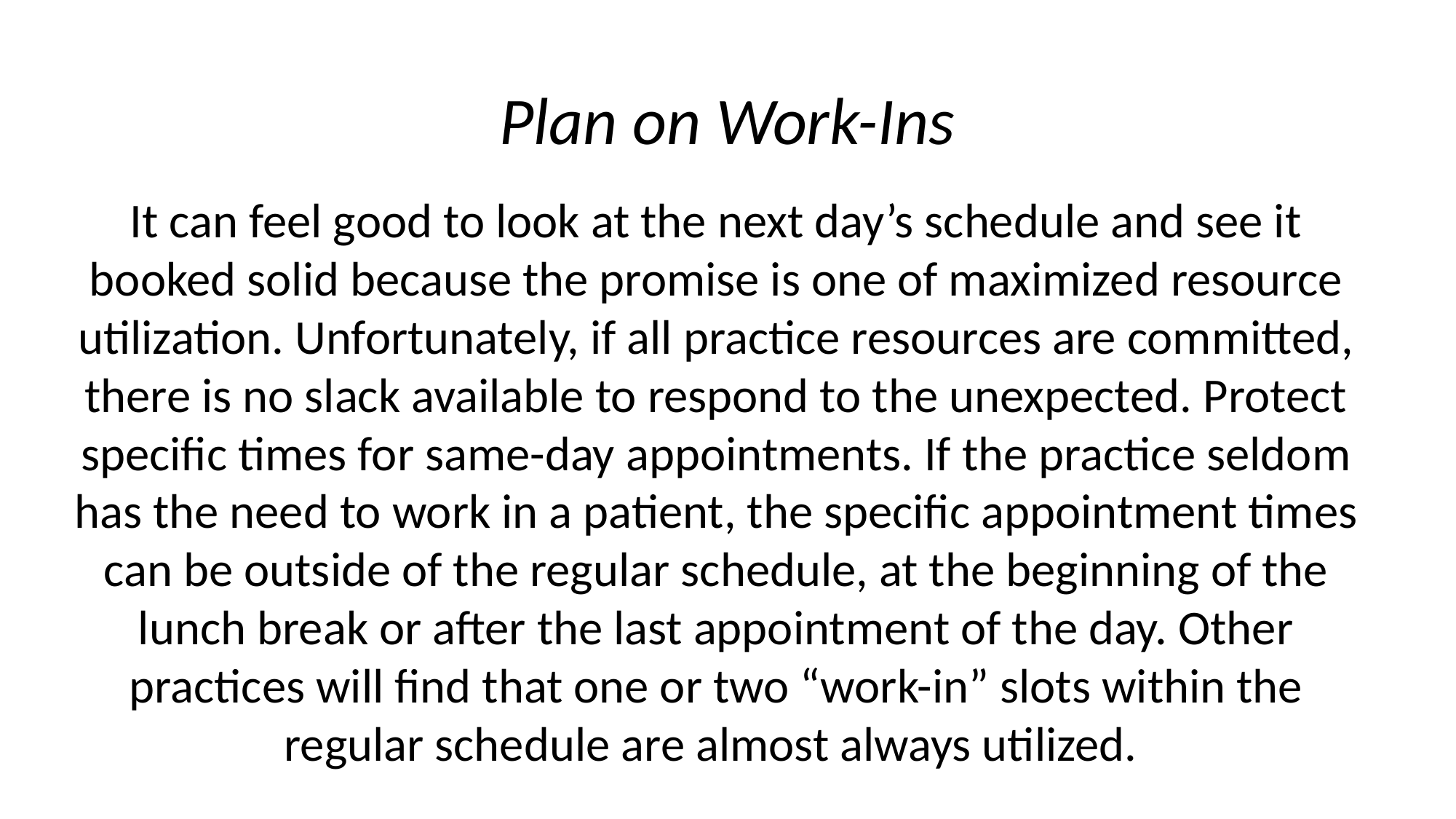

# Plan on Work-Ins
It can feel good to look at the next day’s schedule and see it booked solid because the promise is one of maximized resource utilization. Unfortunately, if all practice resources are committed, there is no slack available to respond to the unexpected. Protect specific times for same-day appointments. If the practice seldom has the need to work in a patient, the specific appointment times can be outside of the regular schedule, at the beginning of the lunch break or after the last appointment of the day. Other practices will find that one or two “work-in” slots within the regular schedule are almost always utilized.